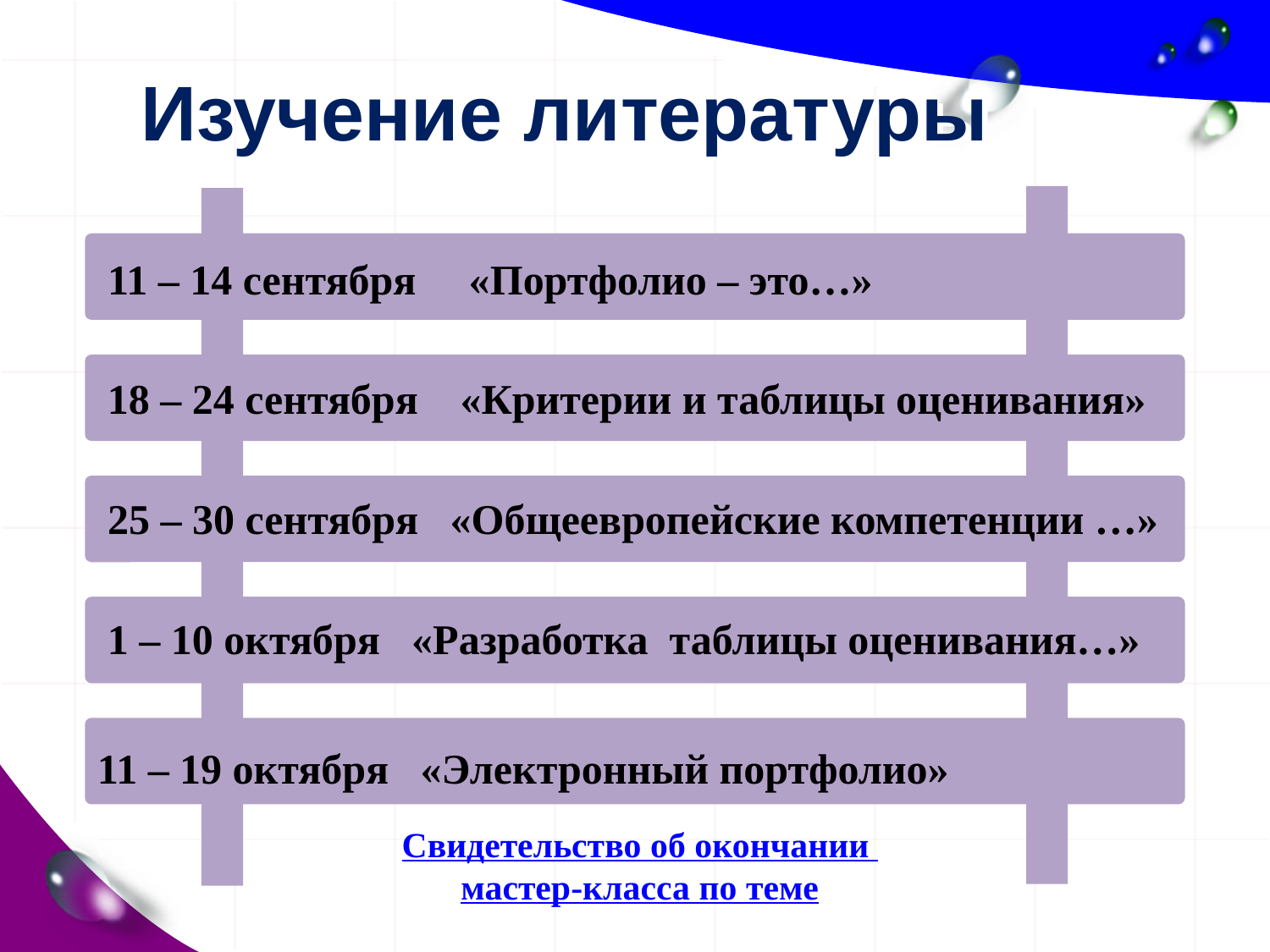

# Изучение литературы

11 – 14 сентября     «Портфолио – это…»

18 – 24 сентября    «Критерии и таблицы оценивания»

25 – 30 сентября   «Общеевропейские компетенции …»

1 – 10 октября   «Разработка  таблицы оценивания…»
11 – 19 октября   «Электронный портфолио»
Свидетельство об окончании
мастер-класса по теме